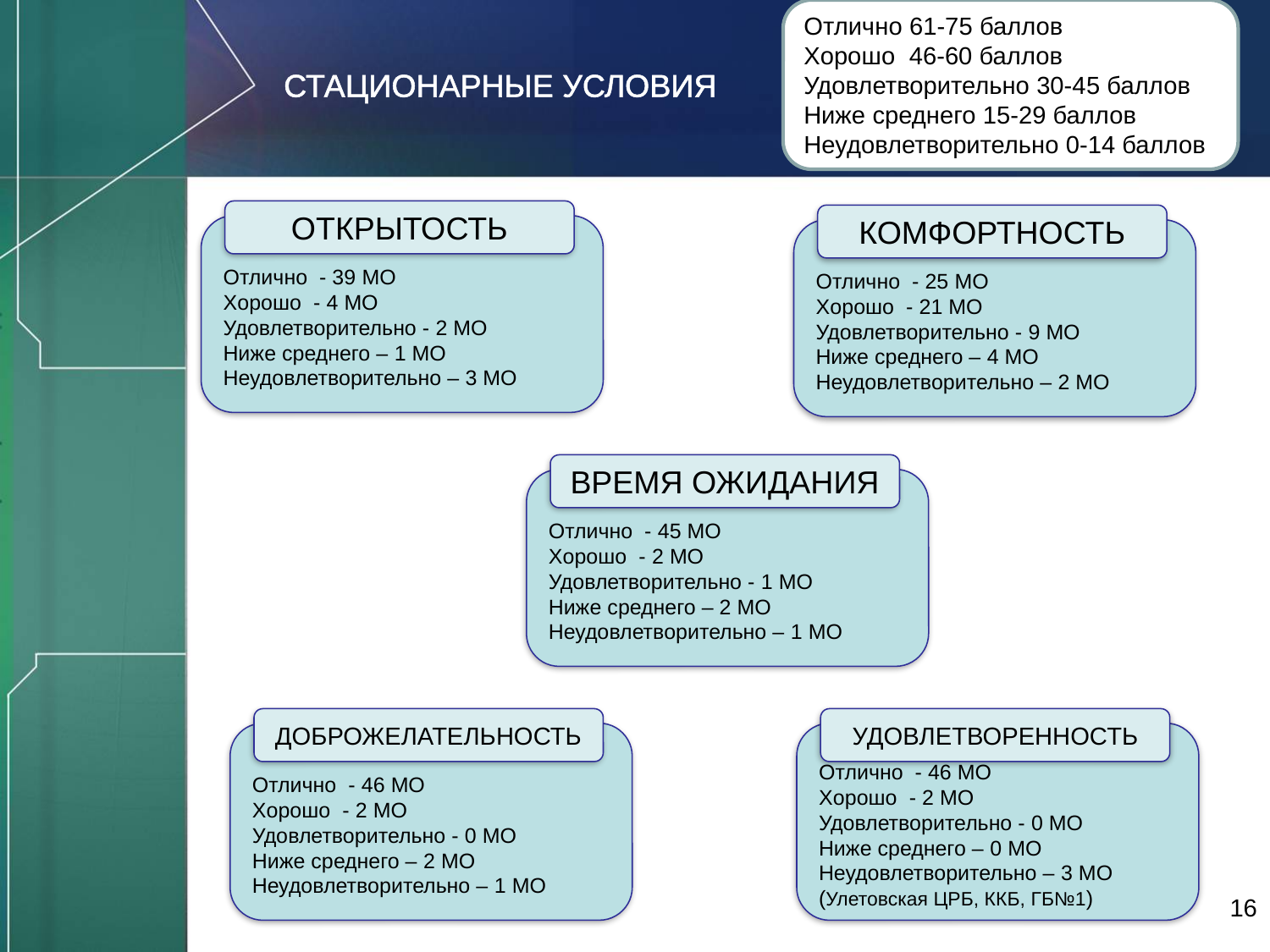

Отлично 61-75 баллов
Хорошо  46-60 баллов
Удовлетворительно 30-45 баллов
Ниже среднего 15-29 баллов
Неудовлетворительно 0-14 баллов
СТАЦИОНАРНЫЕ УСЛОВИЯ
ОТКРЫТОСТЬ
КОМФОРТНОСТЬ

Отлично  - 39 МО
Хорошо  - 4 МО
Удовлетворительно - 2 МО
Ниже среднего – 1 МО
Неудовлетворительно – 3 МО

Отлично  - 25 МО
Хорошо  - 21 МО
Удовлетворительно - 9 МО
Ниже среднего – 4 МО
Неудовлетворительно – 2 МО
ВРЕМЯ ОЖИДАНИЯ

Отлично  - 45 МО
Хорошо  - 2 МО
Удовлетворительно - 1 МО
Ниже среднего – 2 МО
Неудовлетворительно – 1 МО
ДОБРОЖЕЛАТЕЛЬНОСТЬ
УДОВЛЕТВОРЕННОСТЬ

Отлично  - 46 МО
Хорошо  - 2 МО
Удовлетворительно - 0 МО
Ниже среднего – 2 МО
Неудовлетворительно – 1 МО

Отлично  - 46 МО
Хорошо  - 2 МО
Удовлетворительно - 0 МО
Ниже среднего – 0 МО
Неудовлетворительно – 3 МО (Улетовская ЦРБ, ККБ, ГБ№1)
16